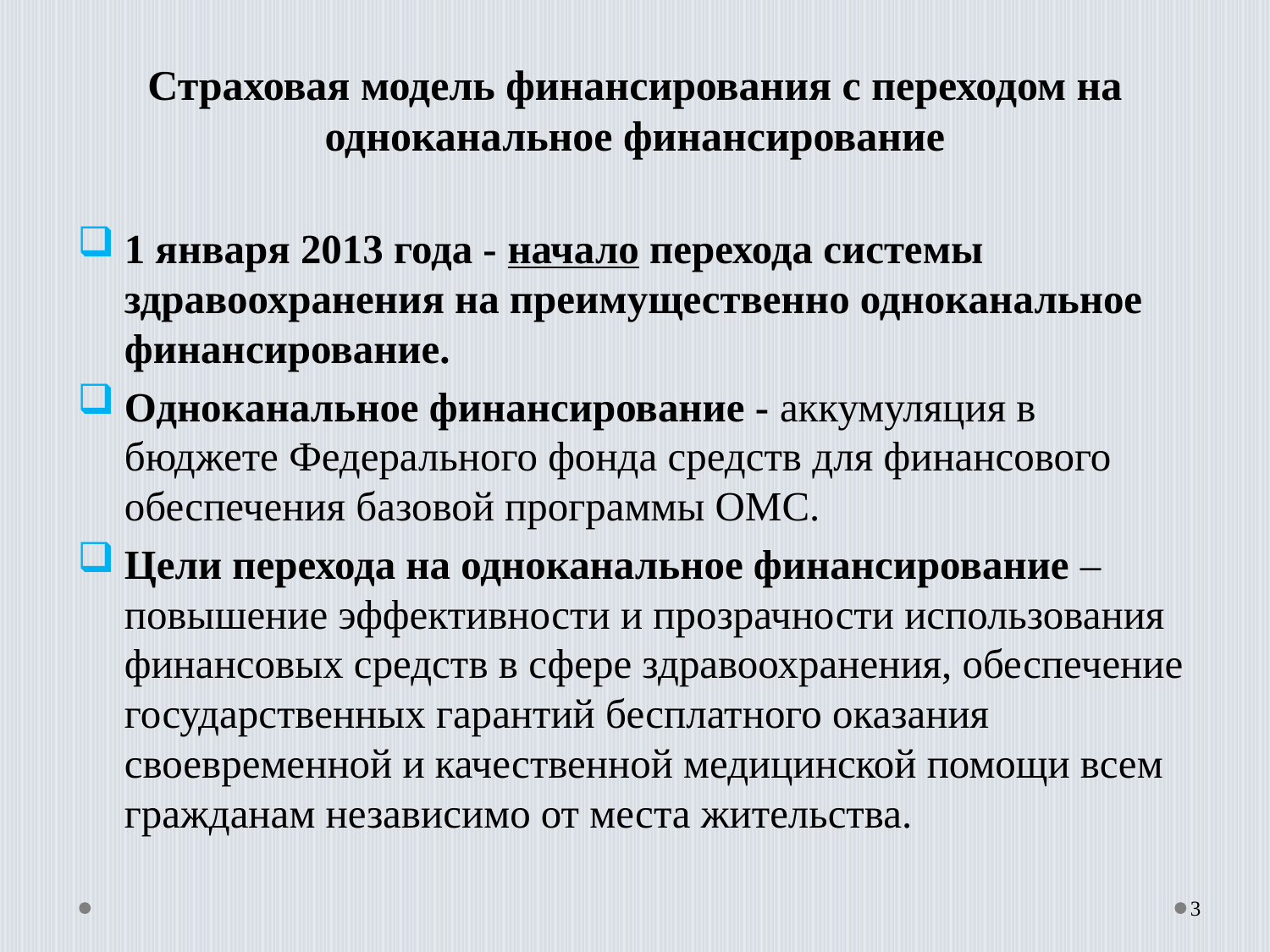

# Страховая модель финансирования с переходом на одноканальное финансирование
1 января 2013 года - начало перехода системы здравоохранения на преимущественно одноканальное финансирование.
Одноканальное финансирование - аккумуляция в бюджете Федерального фонда средств для финансового обеспечения базовой программы ОМС.
Цели перехода на одноканальное финансирование – повышение эффективности и прозрачности использования финансовых средств в сфере здравоохранения, обеспечение государственных гарантий бесплатного оказания своевременной и качественной медицинской помощи всем гражданам независимо от места жительства.

3